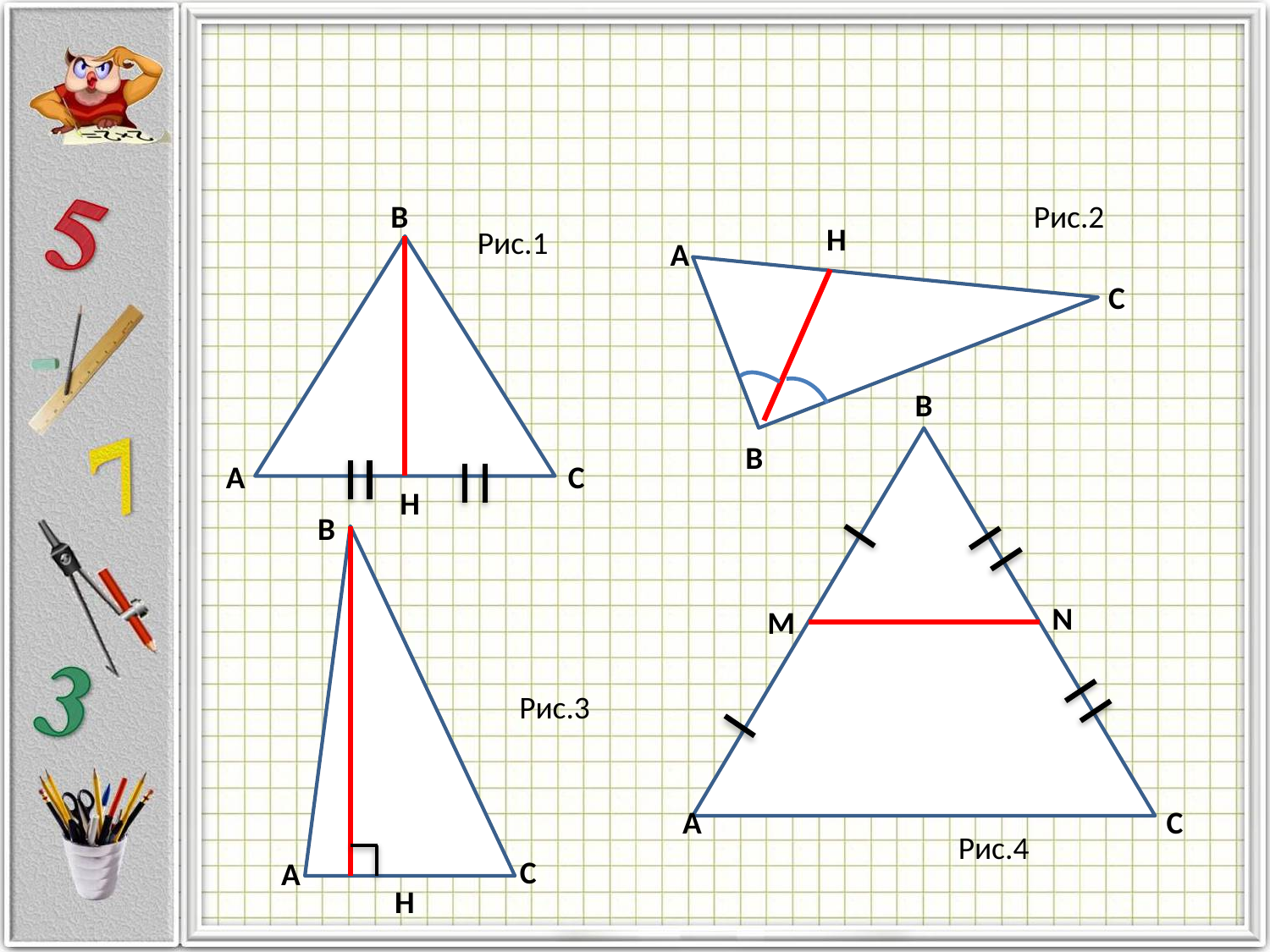

B
Рис.2
H
Рис.1
A

C

B

B
C
A
H
B

N
M
Рис.3
A
C
Рис.4
C
A
H